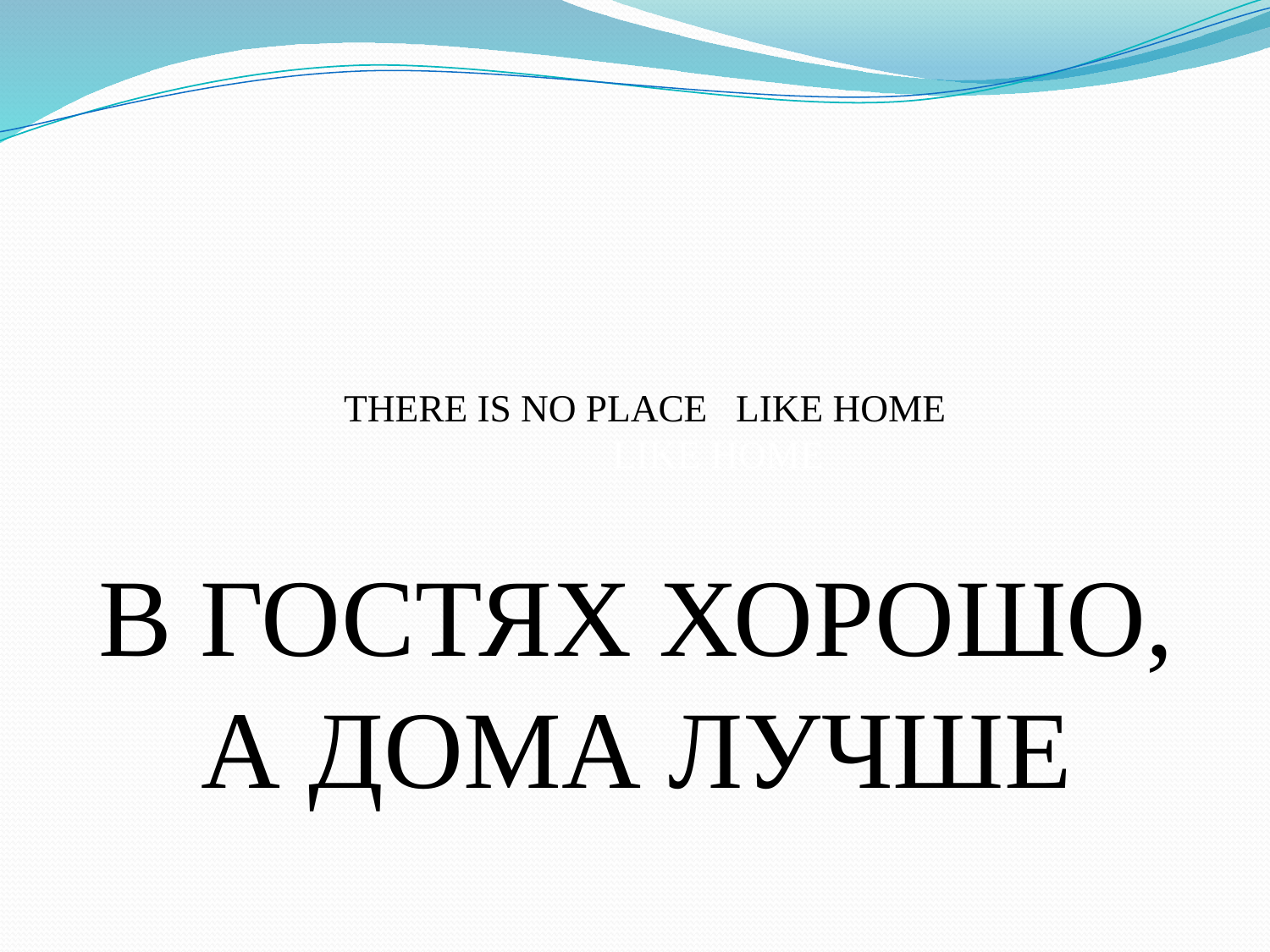

# THERE IS NO PLACE   LIKE HOME LIKE HOME

В ГОСТЯХ ХОРОШО, А ДОМА ЛУЧШЕ